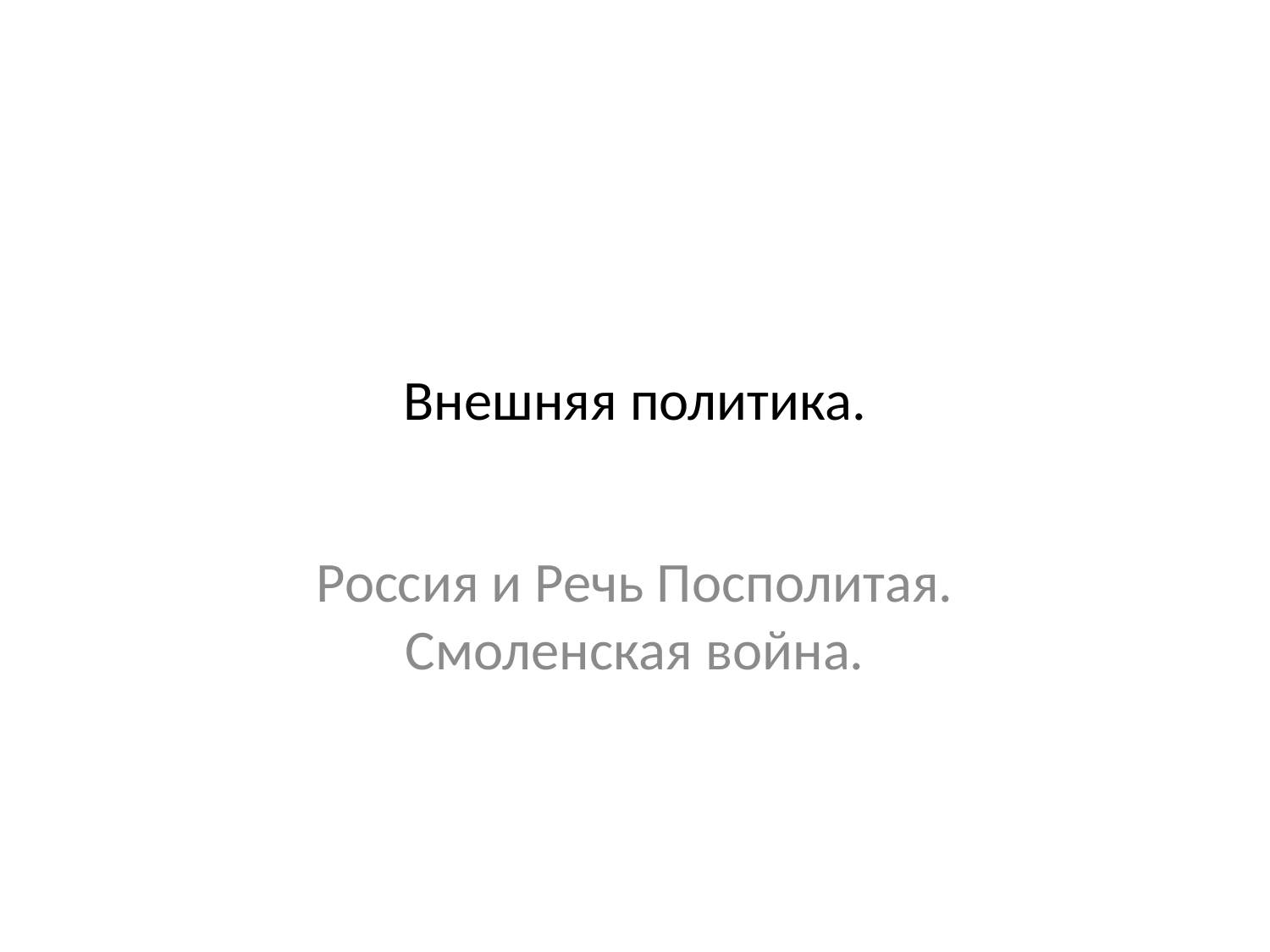

# Внешняя политика.
Россия и Речь Посполитая. Смоленская война.